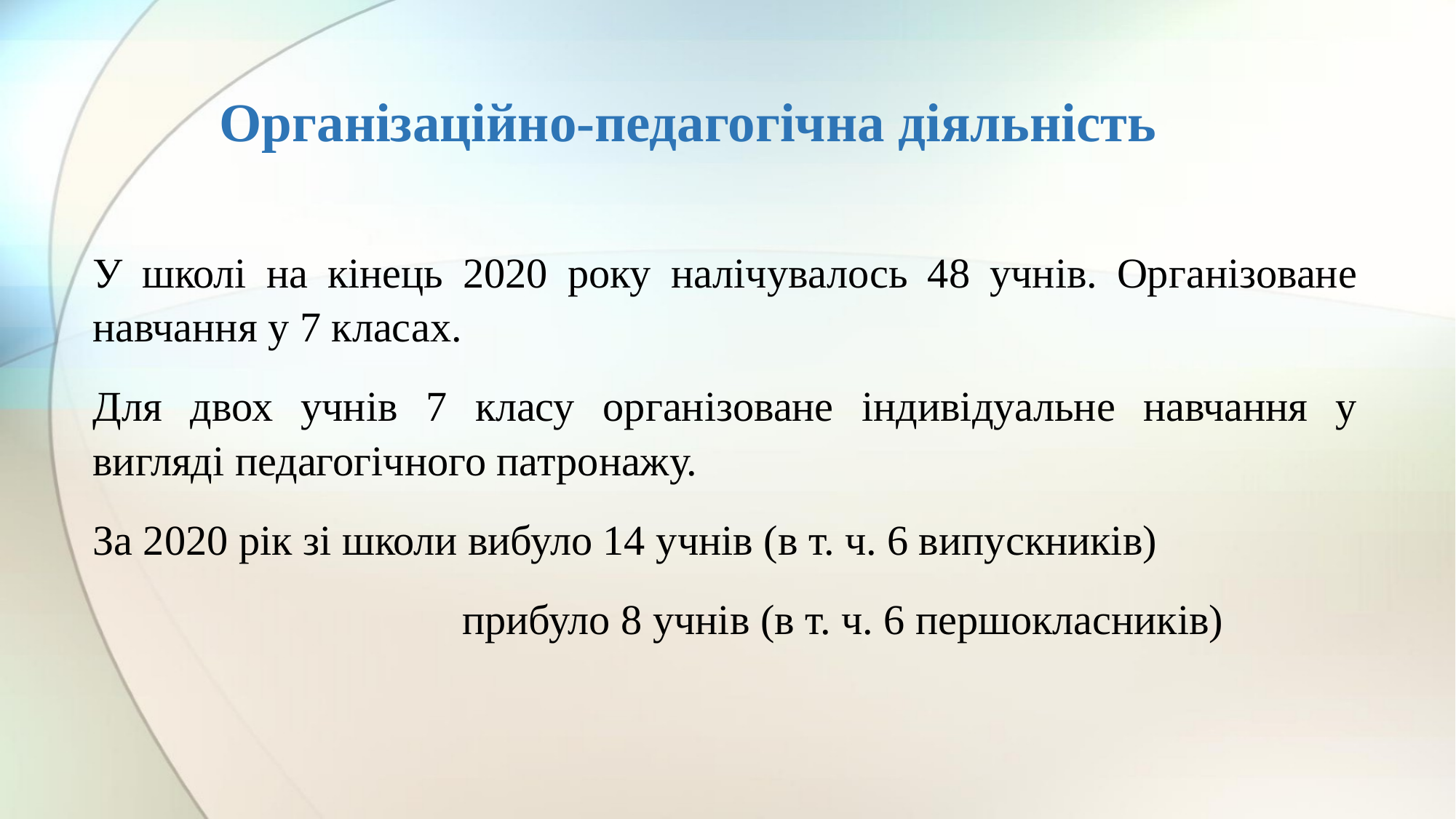

# Організаційно-педагогічна діяльність
У школі на кінець 2020 року налічувалось 48 учнів. Організоване навчання у 7 класах.
Для двох учнів 7 класу організоване індивідуальне навчання у вигляді педагогічного патронажу.
За 2020 рік зі школи вибуло 14 учнів (в т. ч. 6 випускників)
                                   прибуло 8 учнів (в т. ч. 6 першокласників)